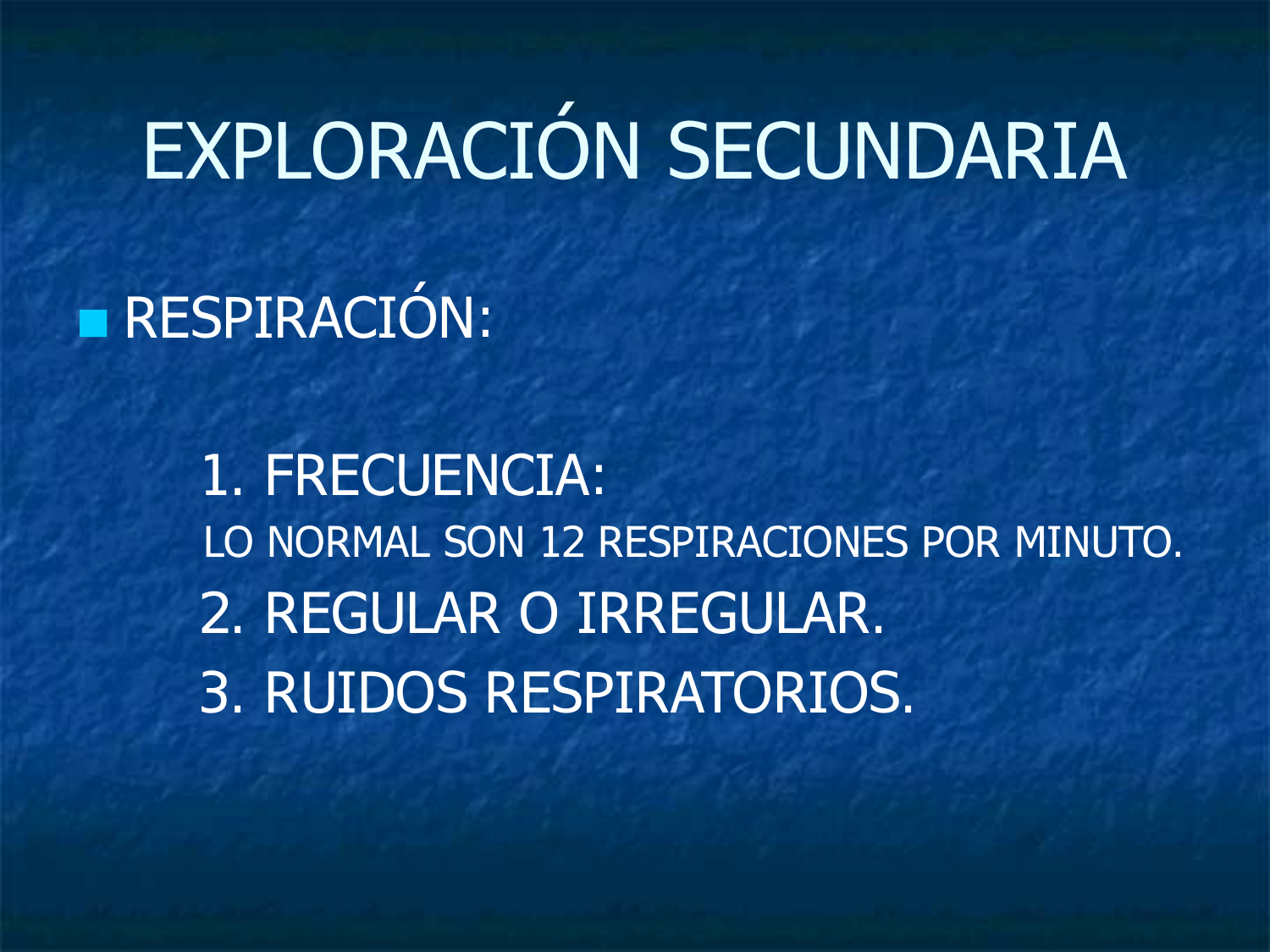

# EXPLORACIÓN SECUNDARIA
RESPIRACIÓN:

       1. FRECUENCIA:
LO NORMAL SON 12 RESPIRACIONES POR MINUTO.
       2. REGULAR O IRREGULAR.
       3. RUIDOS RESPIRATORIOS.